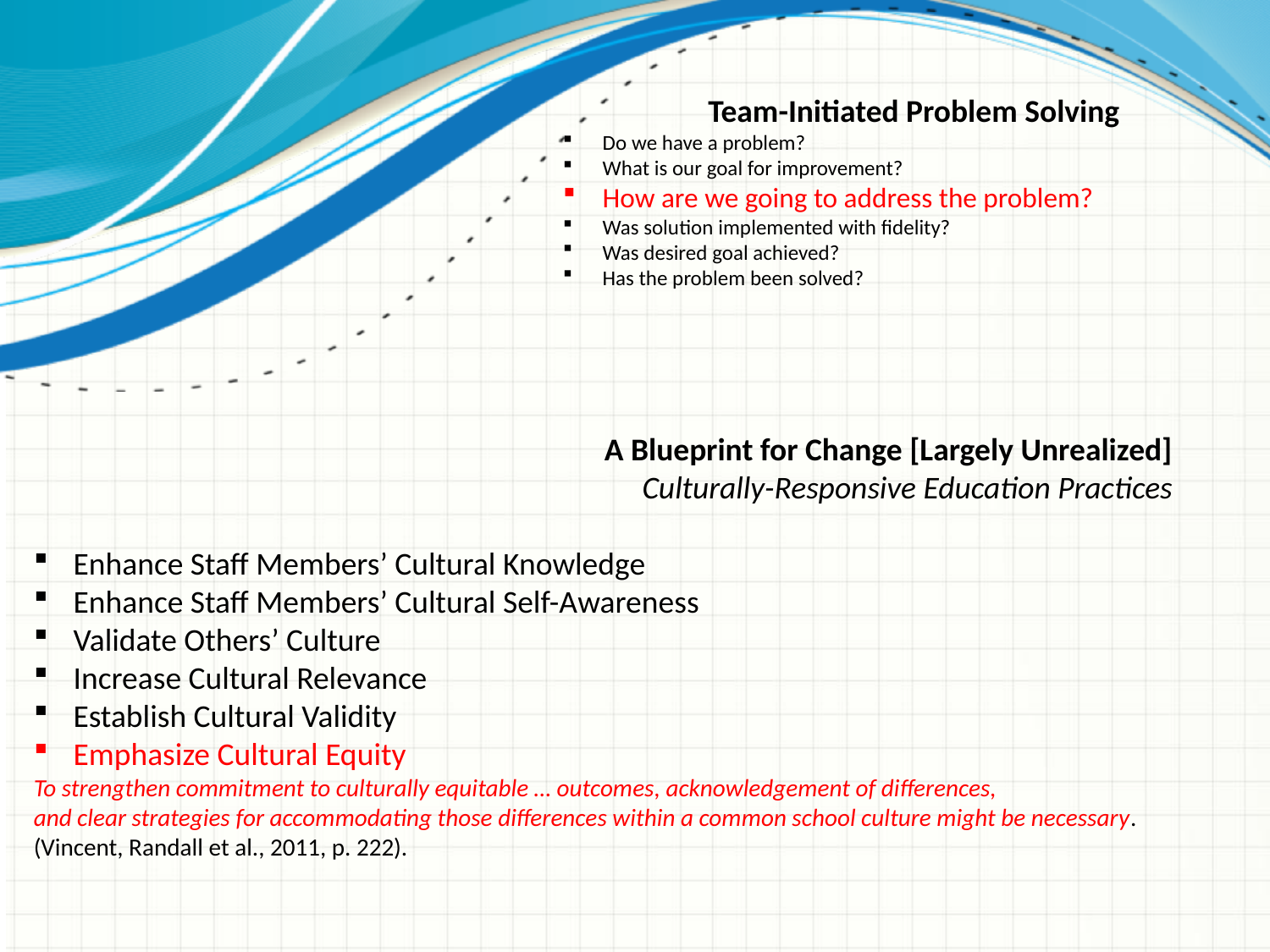

Team-Initiated Problem Solving
Do we have a problem?
What is our goal for improvement?
How are we going to address the problem?
Was solution implemented with fidelity?
Was desired goal achieved?
Has the problem been solved?
A Blueprint for Change [Largely Unrealized]
Culturally-Responsive Education Practices

Enhance Staff Members’ Cultural Knowledge
Enhance Staff Members’ Cultural Self-Awareness
Validate Others’ Culture
Increase Cultural Relevance
Establish Cultural Validity
Emphasize Cultural Equity
To strengthen commitment to culturally equitable … outcomes, acknowledgement of differences,
and clear strategies for accommodating those differences within a common school culture might be necessary. (Vincent, Randall et al., 2011, p. 222).